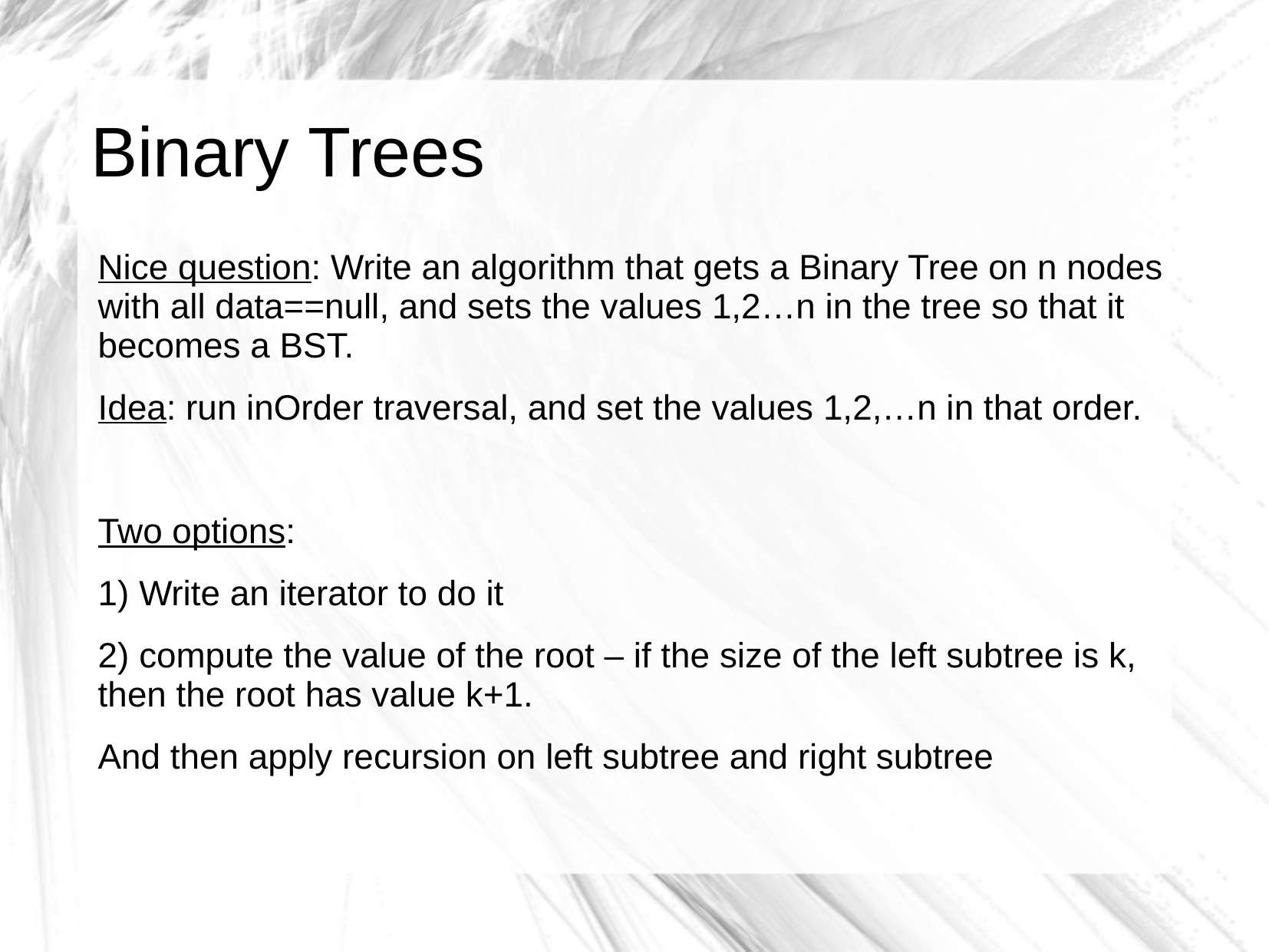

# Binary Trees
Nice question: Write an algorithm that gets a Binary Tree on n nodes with all data==null, and sets the values 1,2…n in the tree so that it becomes a BST.
Idea: run inOrder traversal, and set the values 1,2,…n in that order.

Two options:
1) Write an iterator to do it
2) compute the value of the root – if the size of the left subtree is k, then the root has value k+1.
And then apply recursion on left subtree and right subtree